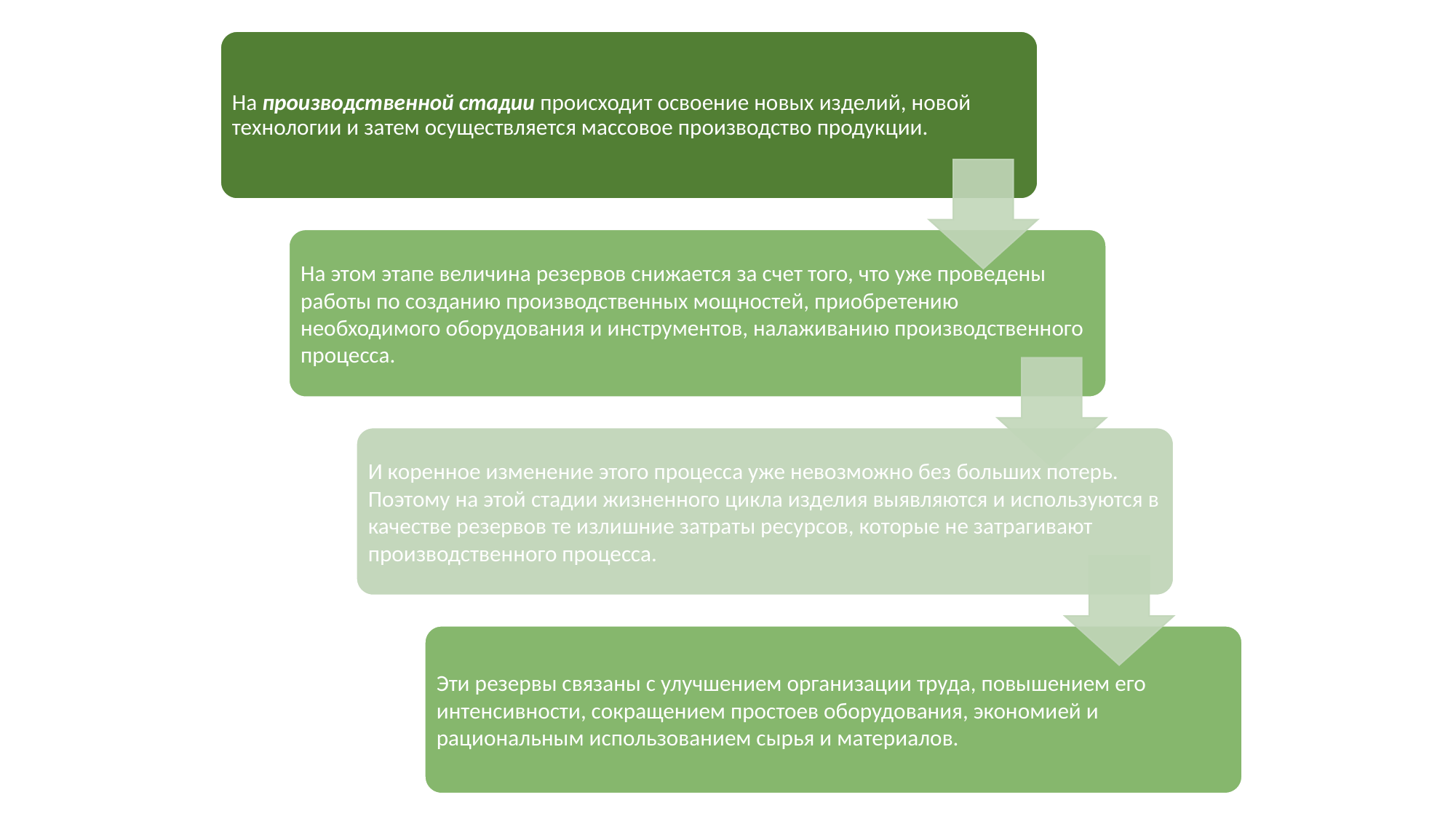

На производственной стадии происходит освоение новых изделий, новой технологии и затем осуществляется массовое производство продукции.
На этом этапе величина резервов снижается за счет того, что уже проведены работы по созданию производственных мощностей, приобретению необходимого оборудования и инструментов, налаживанию производственного процесса.
И коренное изменение этого процесса уже невозможно без больших потерь. Поэтому на этой стадии жизненного цикла изделия выявляются и используются в качестве резервов те излишние затраты ресурсов, которые не затрагивают производственного процесса.
Эти резервы связаны с улучшением организации труда, повышением его интенсивности, сокращением простоев оборудования, экономией и рациональным использованием сырья и материалов.